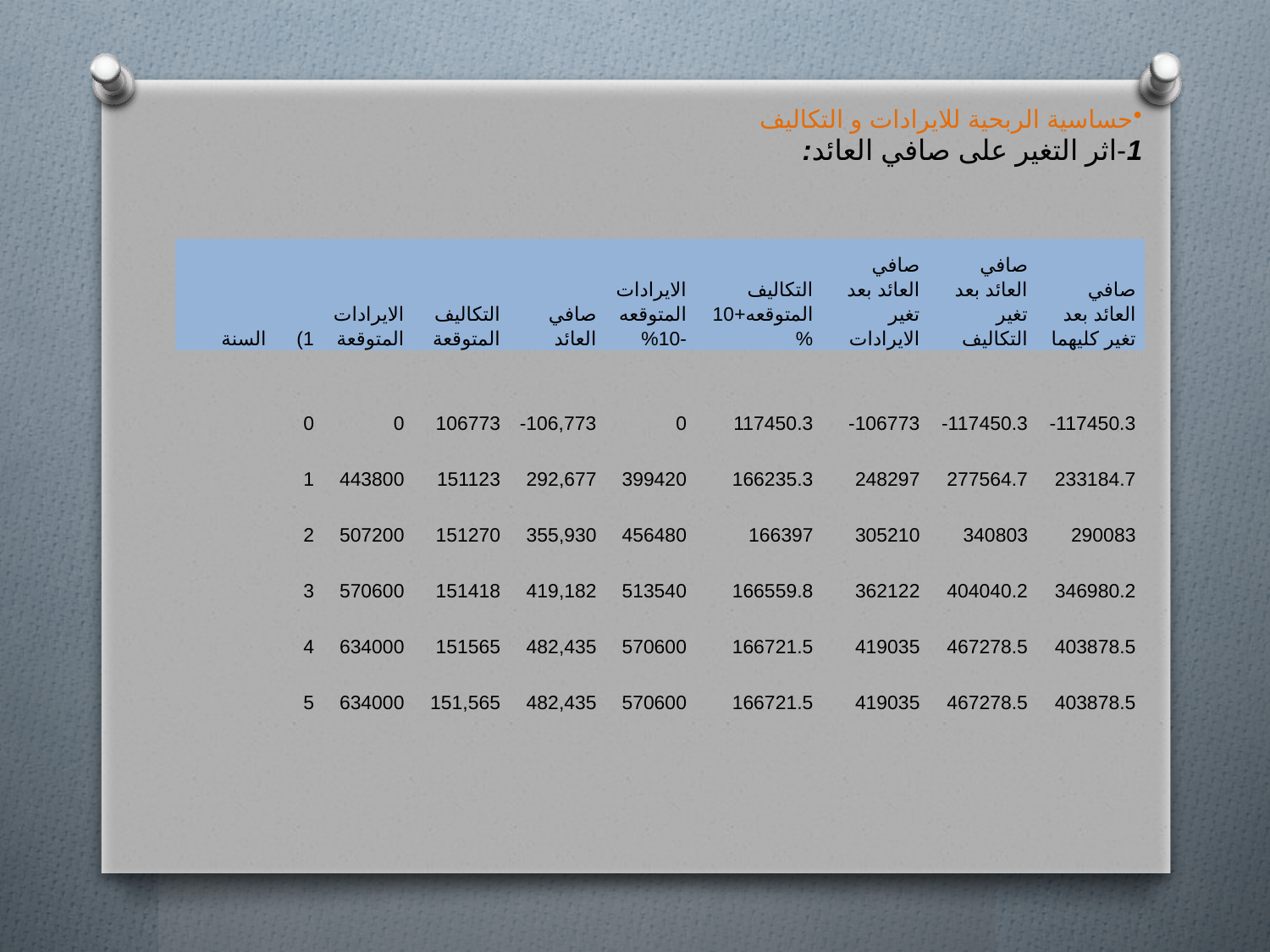

حساسية الربحية للايرادات و التكاليف
1-اثر التغير على صافي العائد:

| السنة | الايرادات المتوقعة | التكاليف المتوقعة | صافي العائد | الايرادات المتوقعه-10% | التكاليف المتوقعه+10% | صافي العائد بعد تغير الايرادات | صافي العائد بعد تغير التكاليف | صافي العائد بعد تغير كليهما |
| --- | --- | --- | --- | --- | --- | --- | --- | --- |
| 0 | 0 | 106773 | -106,773 | 0 | 117450.3 | -106773 | -117450.3 | -117450.3 |
| 1 | 443800 | 151123 | 292,677 | 399420 | 166235.3 | 248297 | 277564.7 | 233184.7 |
| 2 | 507200 | 151270 | 355,930 | 456480 | 166397 | 305210 | 340803 | 290083 |
| 3 | 570600 | 151418 | 419,182 | 513540 | 166559.8 | 362122 | 404040.2 | 346980.2 |
| 4 | 634000 | 151565 | 482,435 | 570600 | 166721.5 | 419035 | 467278.5 | 403878.5 |
| 5 | 634000 | 151,565 | 482,435 | 570600 | 166721.5 | 419035 | 467278.5 | 403878.5 |